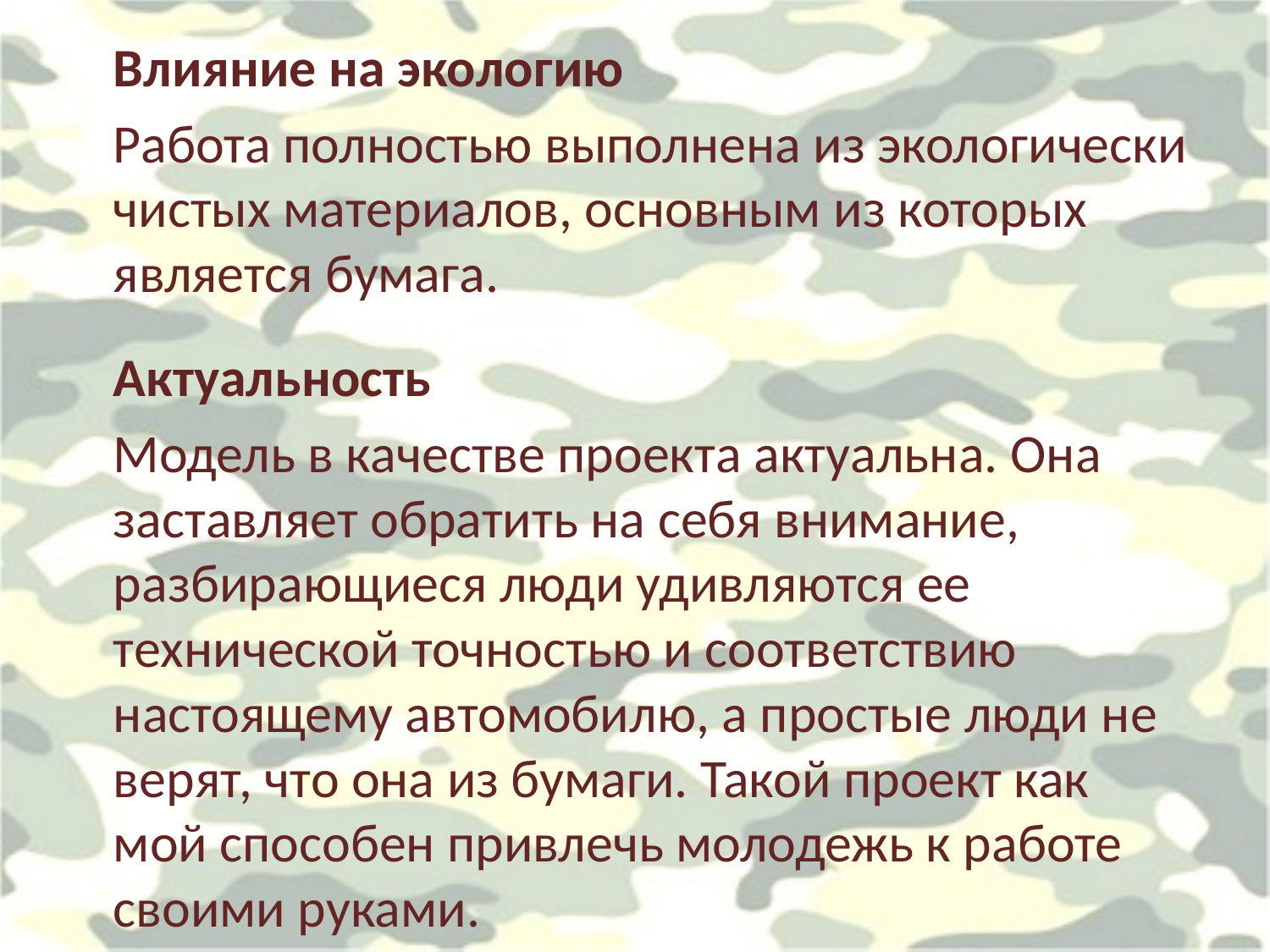

Влияние на экологию
Работа полностью выполнена из экологически чистых материалов, основным из которых является бумага.

Актуальность
Модель в качестве проекта актуальна. Она заставляет обратить на себя внимание, разбирающиеся люди удивляются ее технической точностью и соответствию настоящему автомобилю, а простые люди не верят, что она из бумаги. Такой проект как мой способен привлечь молодежь к работе своими руками.